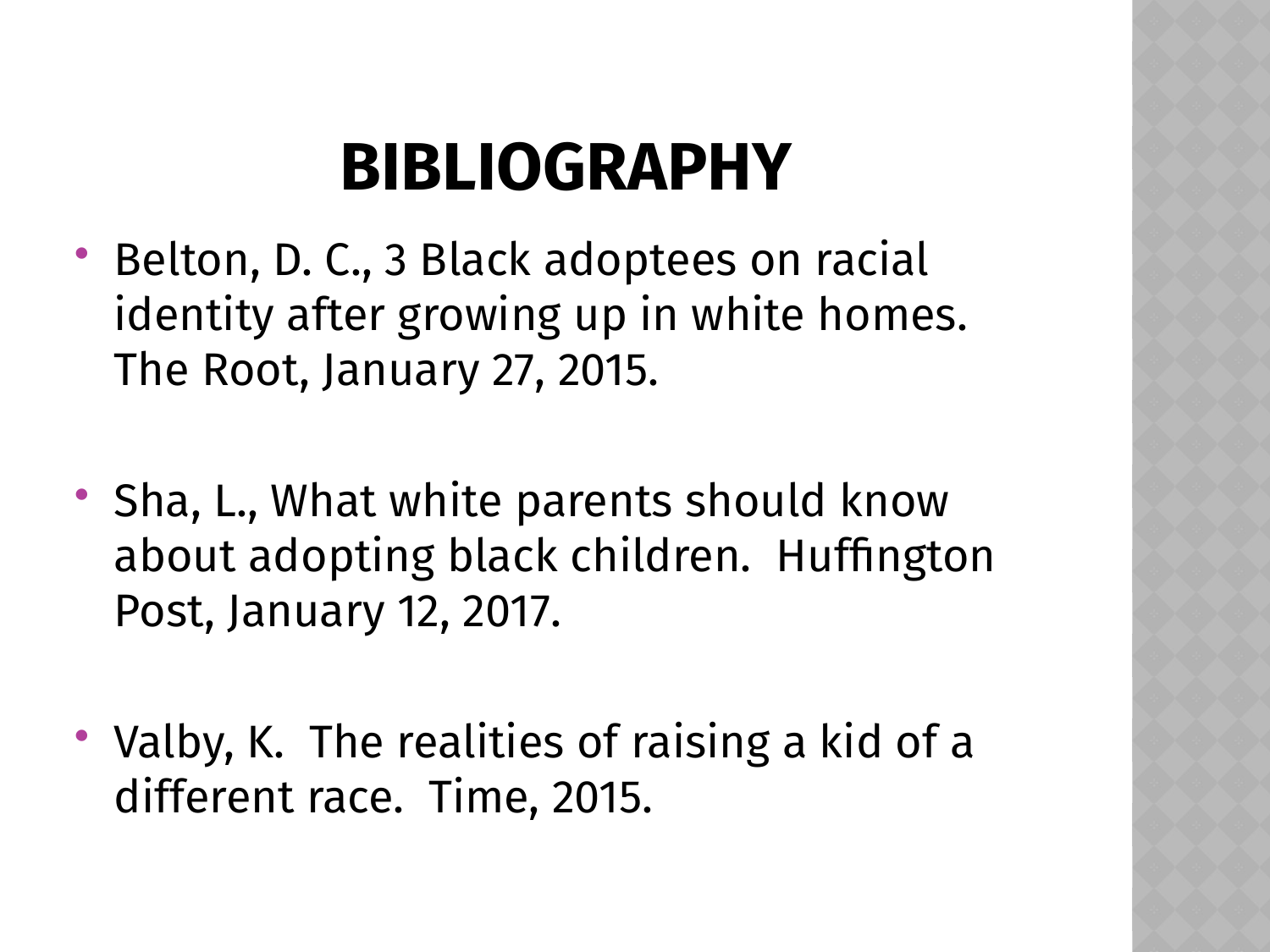

# Bibliography
Belton, D. C., 3 Black adoptees on racial   identity after growing up in white homes.  The Root, January 27, 2015.

Sha, L., What white parents should know about adopting black children.  Huffington Post, January 12, 2017.

Valby, K.  The realities of raising a kid of a different race.  Time, 2015.